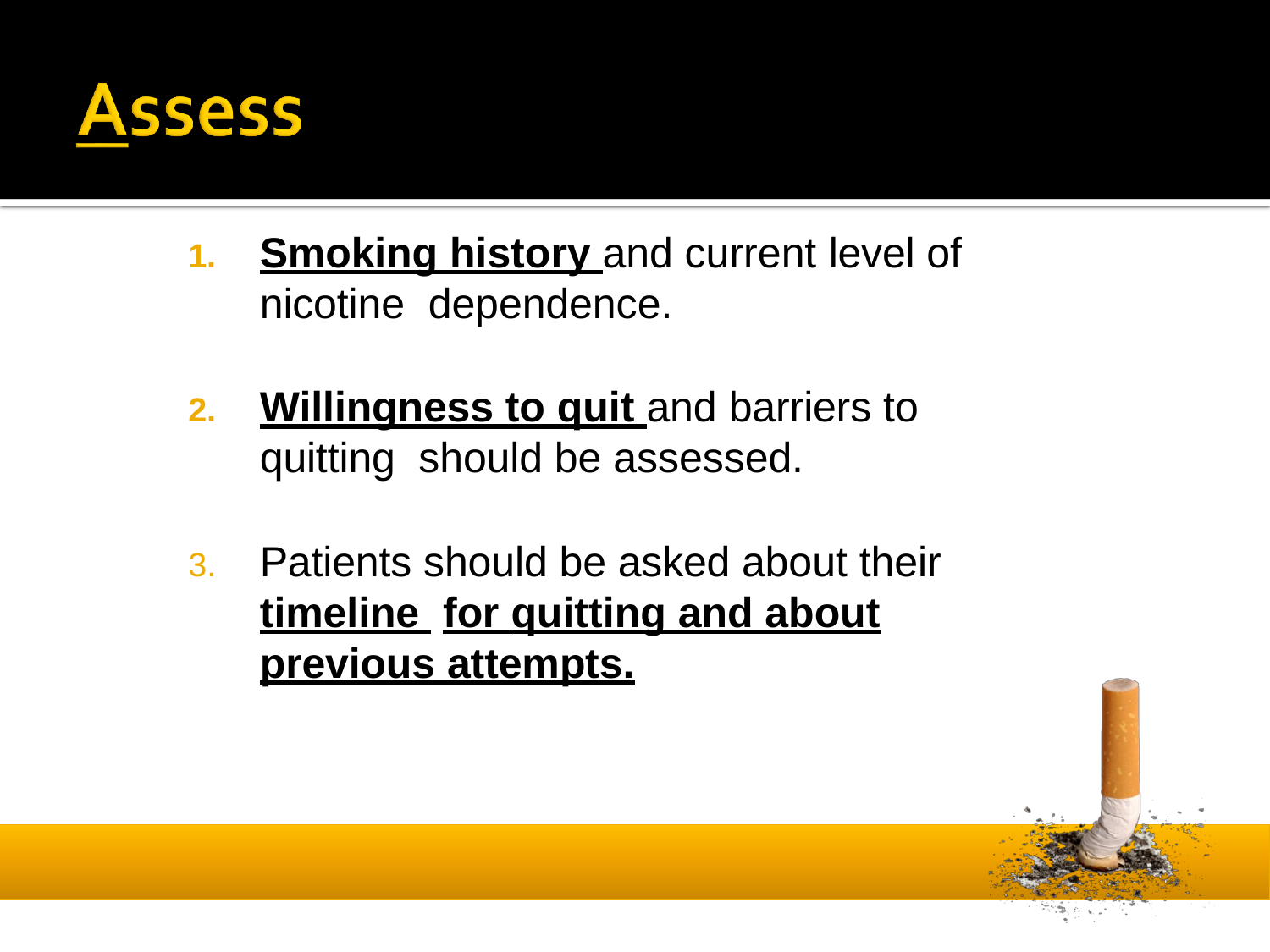

Smoking history and current level of nicotine  dependence.

Willingness to quit and barriers to quitting  should be assessed.

3.	Patients should be asked about their timeline  for quitting and about previous attempts.